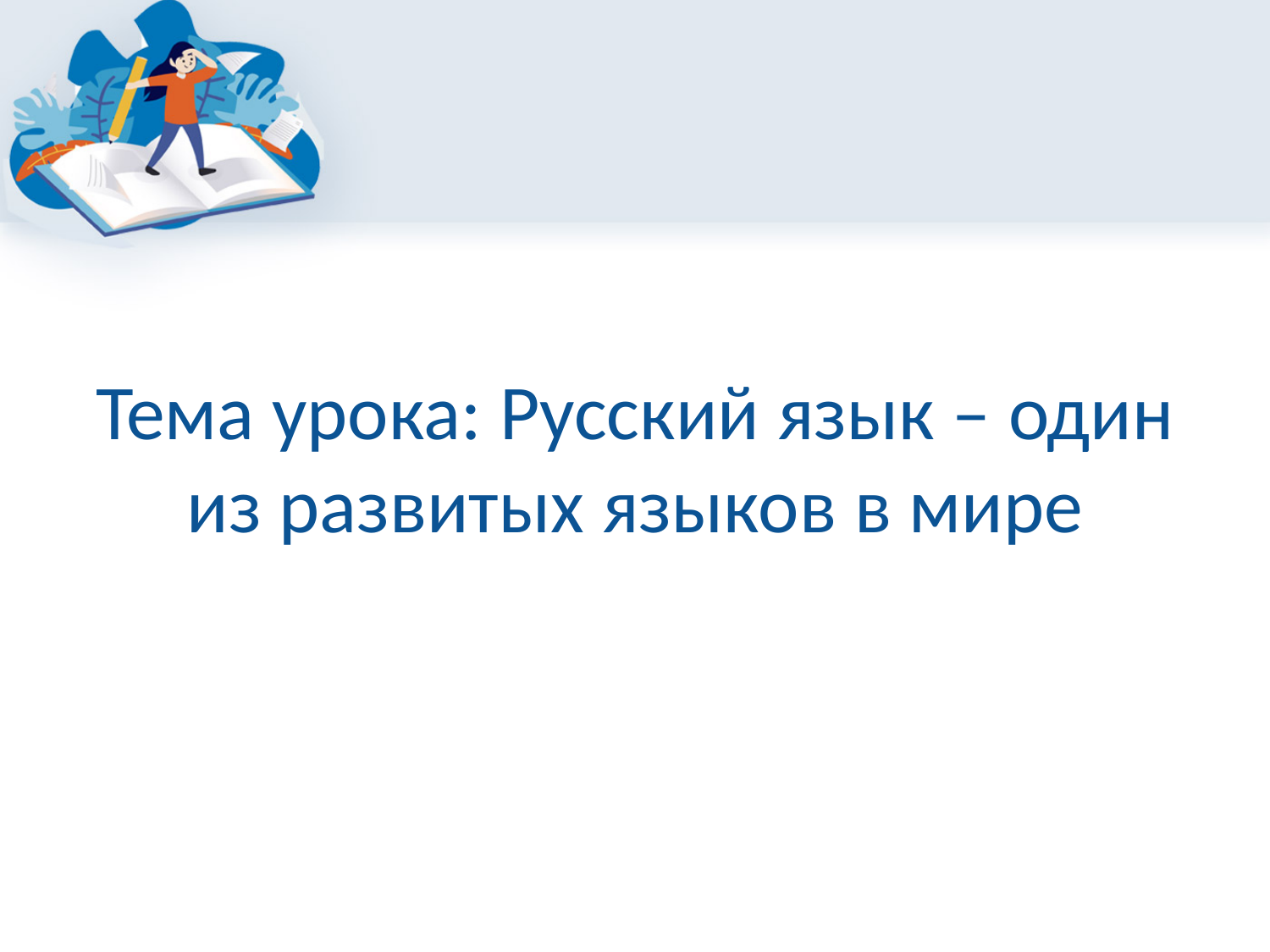

# Тема урока: Русский язык – один из развитых языков в мире